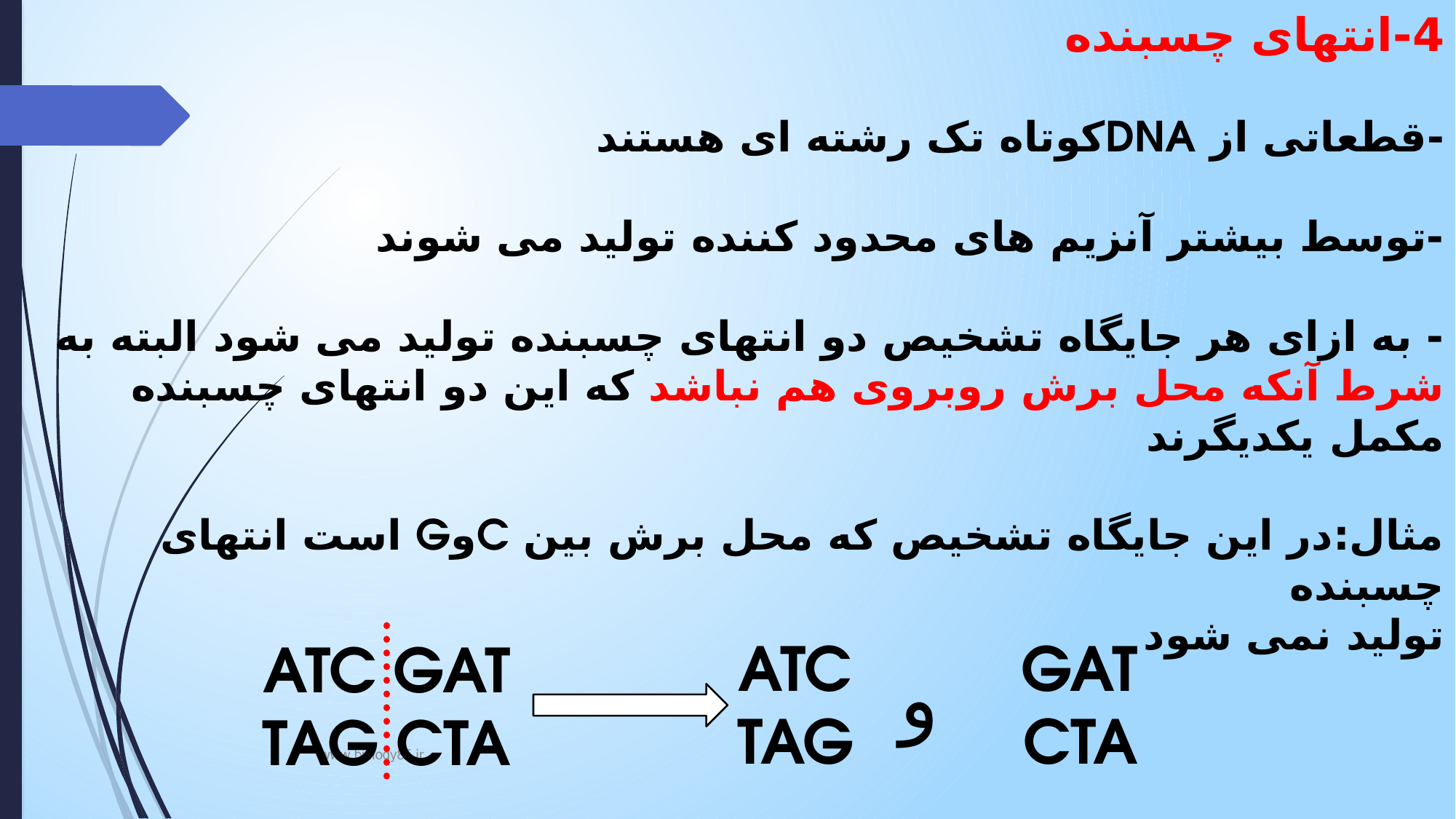

# 4-انتهای چسبنده -قطعاتی از DNAکوتاه تک رشته ای هستند -توسط بیشتر آنزیم های محدود کننده تولید می شوند - به ازای هر جایگاه تشخیص دو انتهای چسبنده تولید می شود البته به شرط آنکه محل برش روبروی هم نباشد که این دو انتهای چسبنده مکمل یکدیگرند مثال:در این جایگاه تشخیص که محل برش بین CوG است انتهای چسبنده تولید نمی شود
ATC          GAT
TAG          CTA
ATC GAT
TAG CTA
و

www.biology86.ir